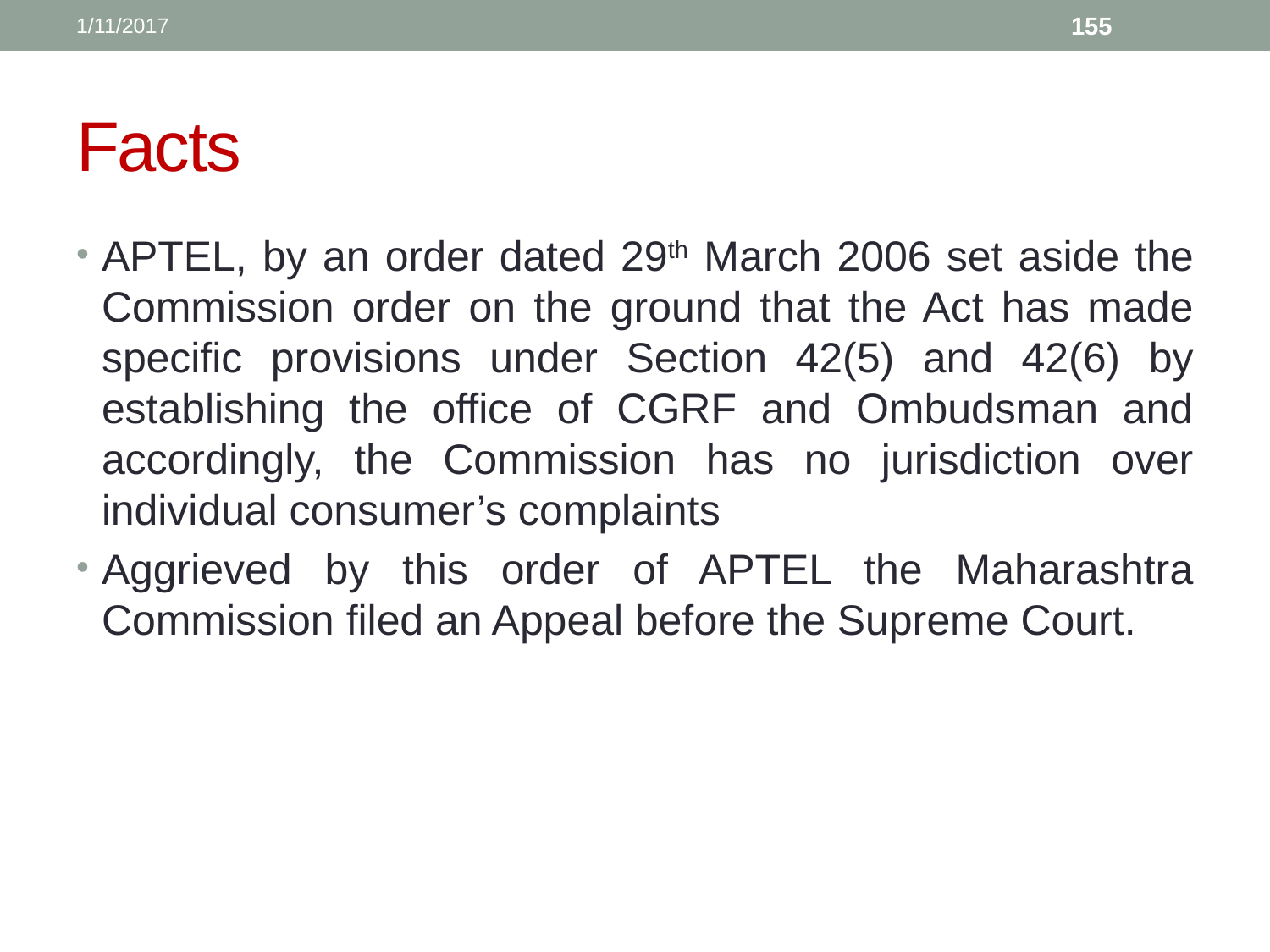

1/11/2017
155
# Facts
APTEL, by an order dated 29th March 2006 set aside the Commission order on the ground that the Act has made specific provisions under Section 42(5) and 42(6) by establishing the office of CGRF and Ombudsman and accordingly, the Commission has no jurisdiction over individual consumer’s complaints
Aggrieved by this order of APTEL the Maharashtra Commission filed an Appeal before the Supreme Court.